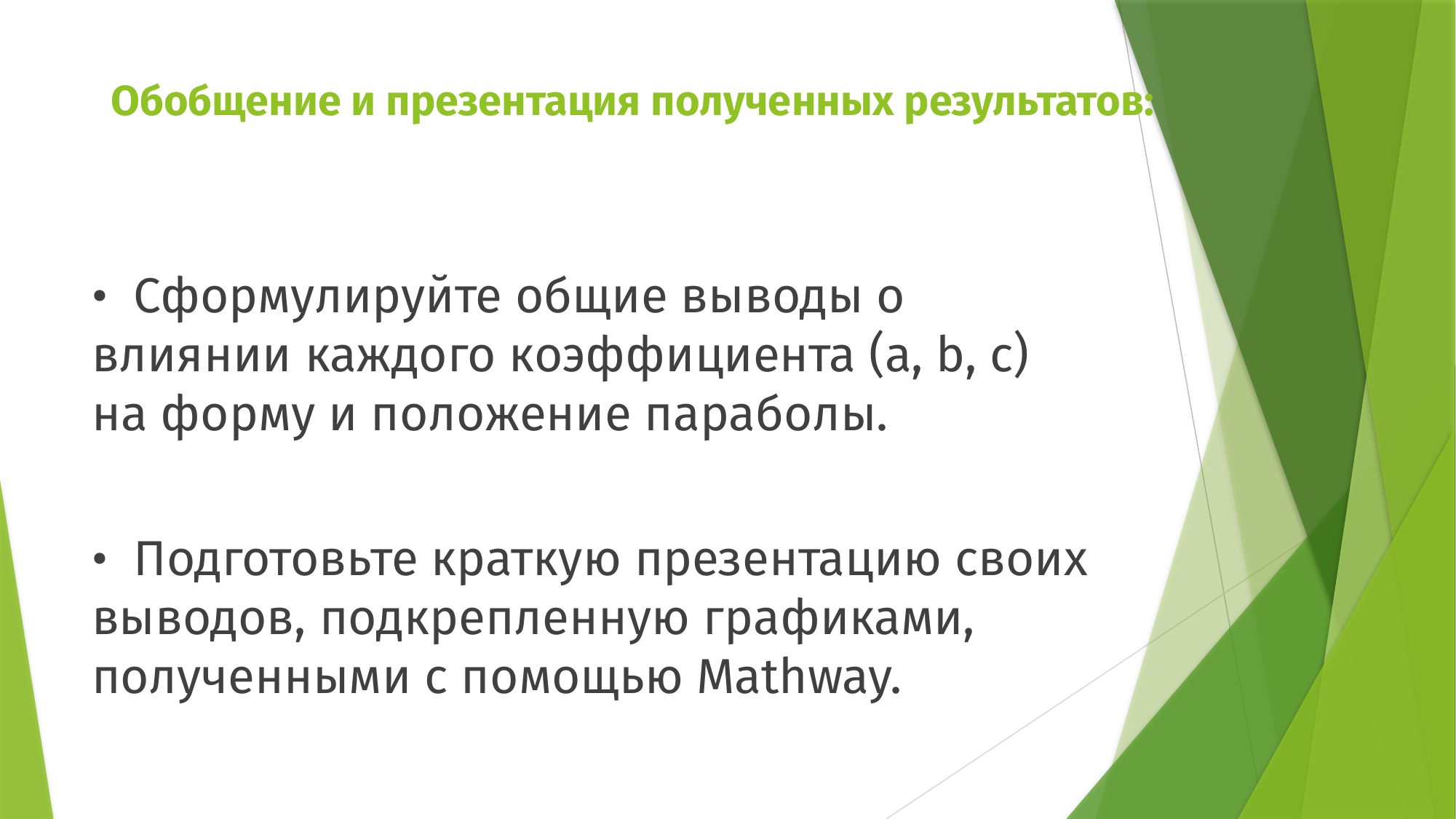

# Обобщение и презентация полученных результатов:
•  Сформулируйте общие выводы о влиянии каждого коэффициента (a, b, c) на форму и положение параболы.

•  Подготовьте краткую презентацию своих выводов, подкрепленную графиками, полученными с помощью Mathway.